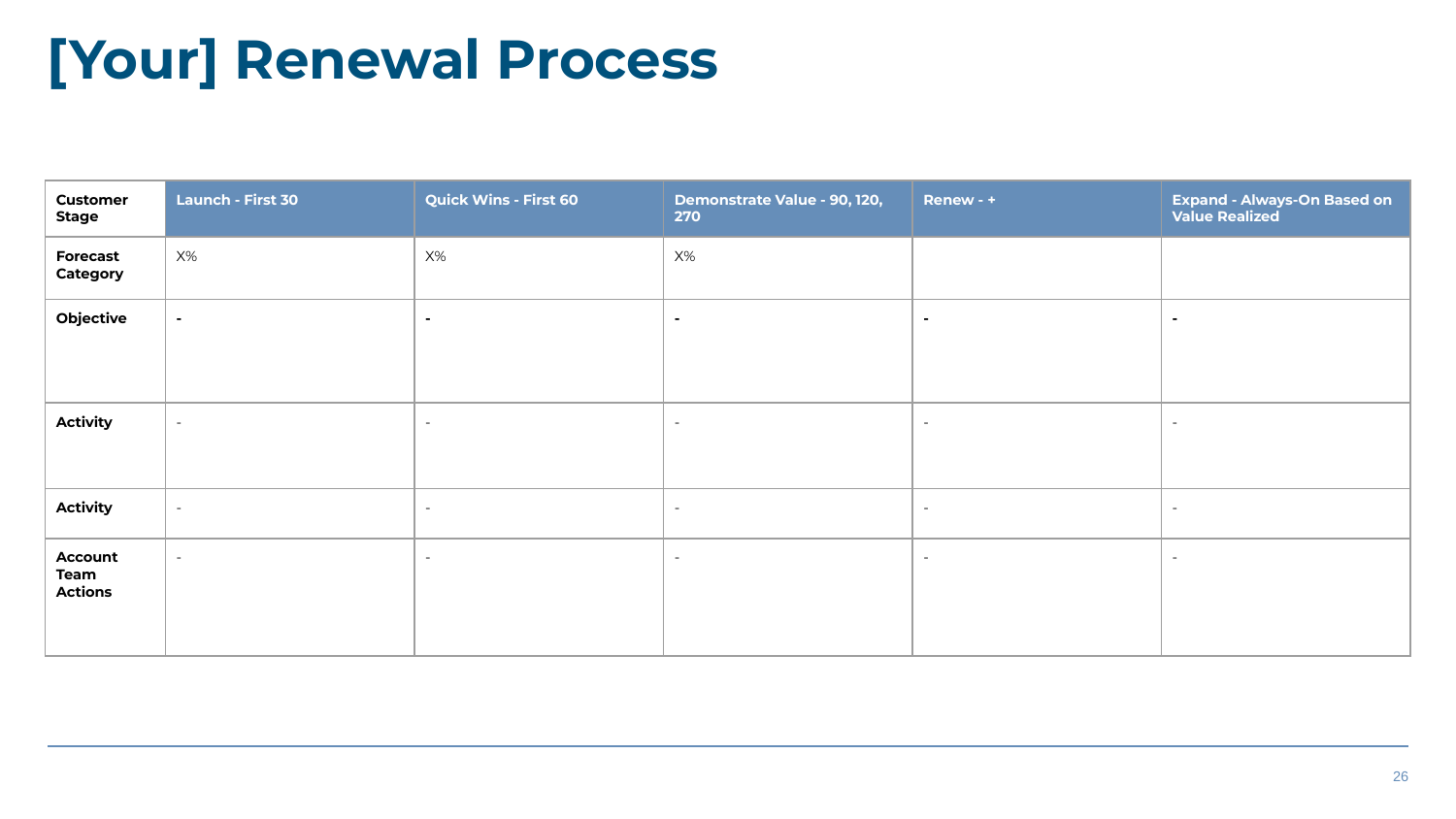

# [Your] Renewal Process
| Customer Stage | Launch - First 30 | Quick Wins - First 60 | Demonstrate Value - 90, 120, 270 | Renew - + | Expand - Always-On Based on Value Realized |
| --- | --- | --- | --- | --- | --- |
| Forecast Category | X% | X% | X% |  |  |
| Objective | - | - | - | - | - |
| Activity | - | - | - | - | - |
| Activity | - | - | - | - | - |
| Account Team Actions | - | - | - | - | - |